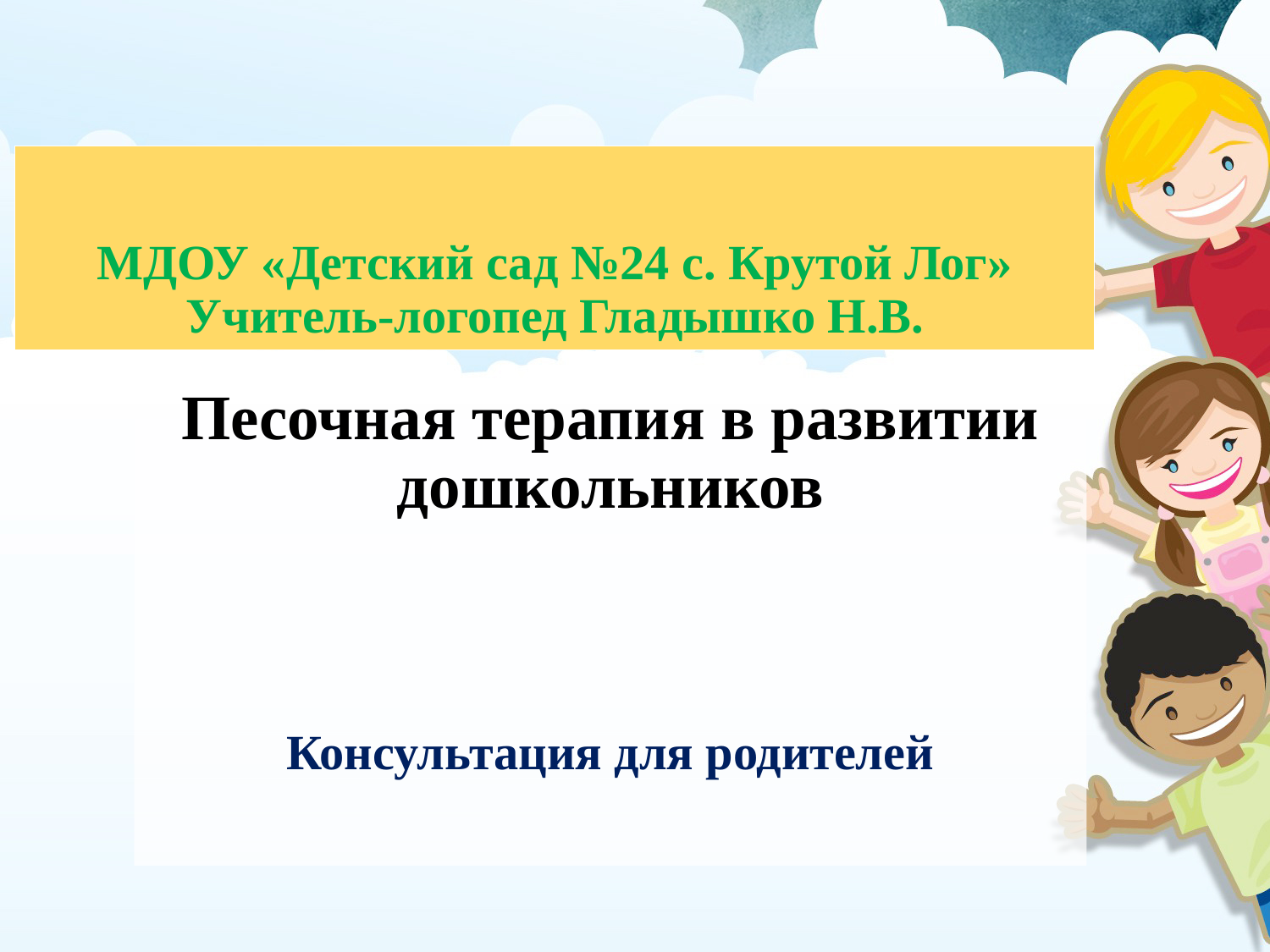

# МДОУ «Детский сад №24 с. Крутой Лог» Учитель-логопед Гладышко Н.В.
Песочная терапия в развитии дошкольников

Консультация для родителей